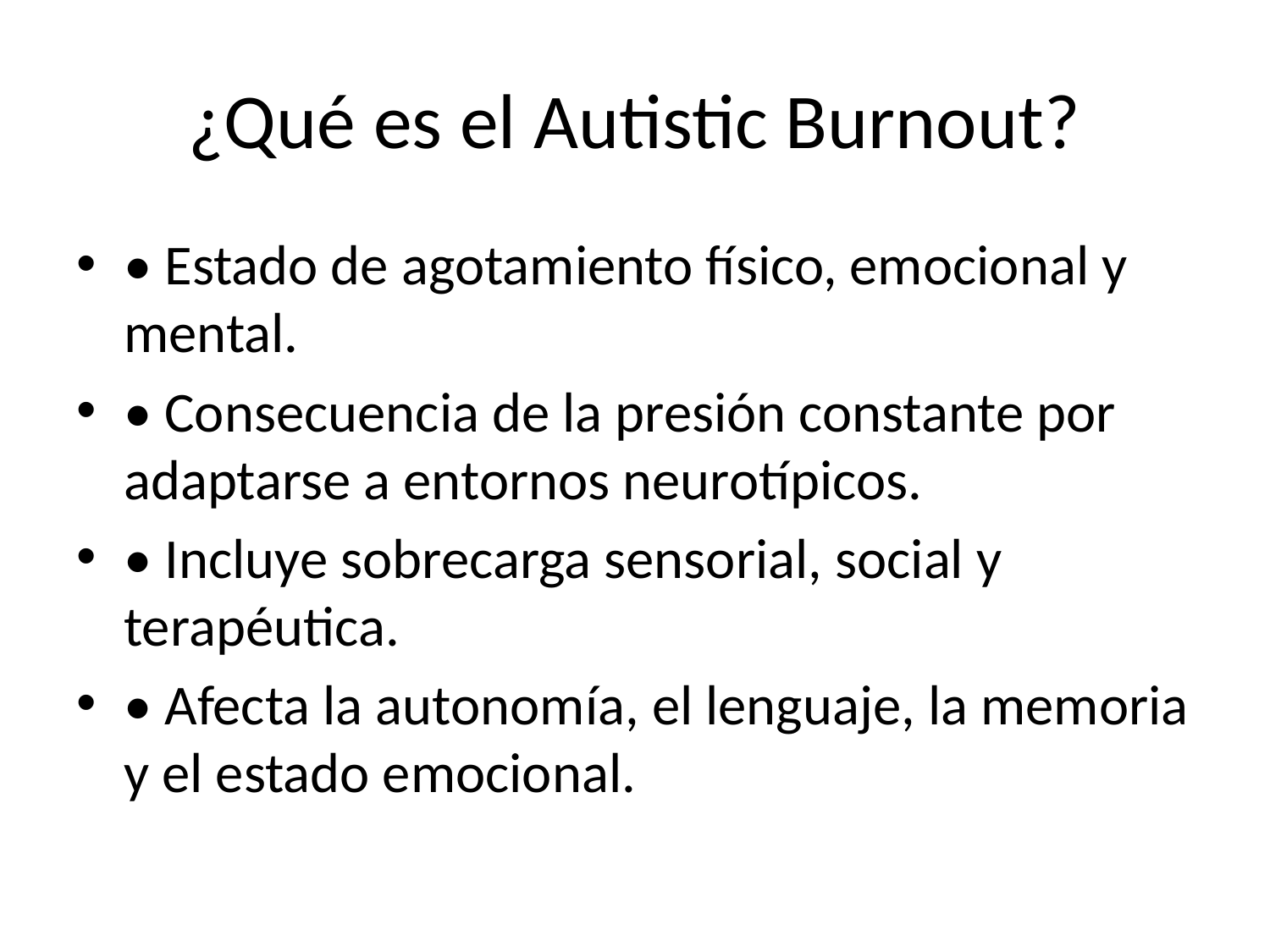

# ¿Qué es el Autistic Burnout?
• Estado de agotamiento físico, emocional y mental.
• Consecuencia de la presión constante por adaptarse a entornos neurotípicos.
• Incluye sobrecarga sensorial, social y terapéutica.
• Afecta la autonomía, el lenguaje, la memoria y el estado emocional.